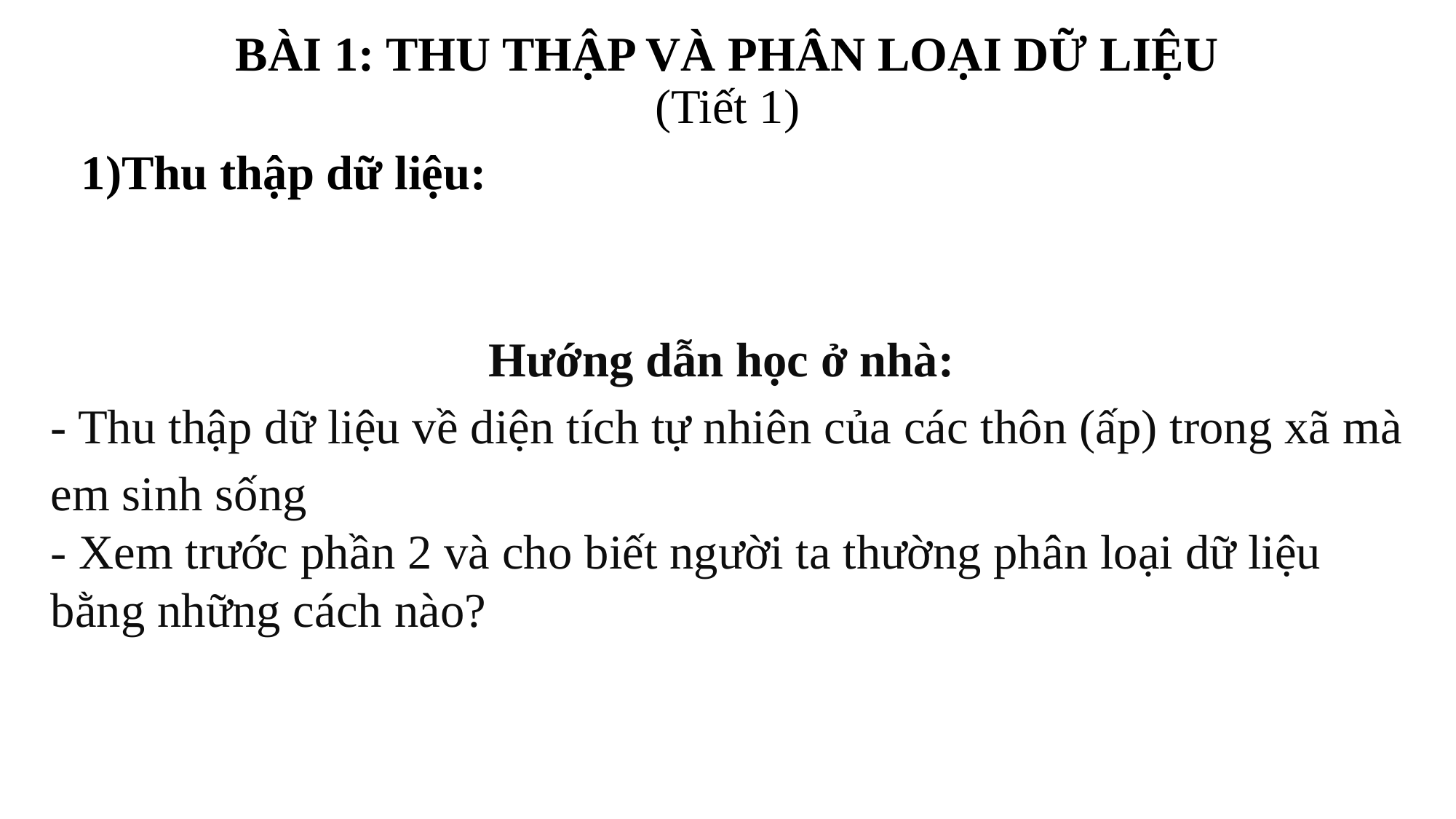

BÀI 1: THU THẬP VÀ PHÂN LOẠI DỮ LIỆU
(Tiết 1)
1)Thu thập dữ liệu:

Hướng dẫn học ở nhà:
- Thu thập dữ liệu về diện tích tự nhiên của các thôn (ấp) trong xã mà em sinh sống
- Xem trước phần 2 và cho biết người ta thường phân loại dữ liệu bằng những cách nào?